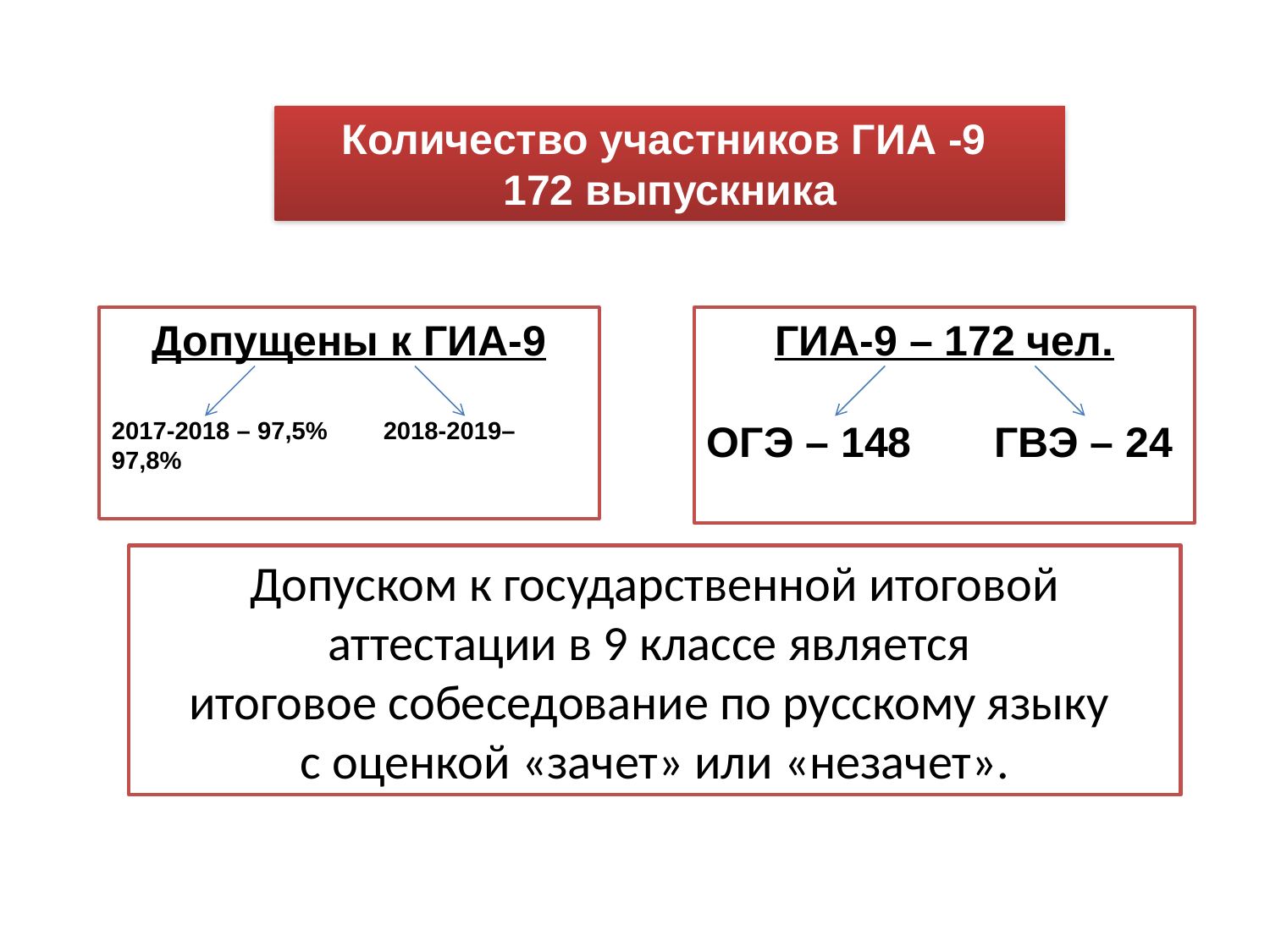

Количество участников ГИА -9
172 выпускника
ГИА-9 – 172 чел.

ОГЭ – 148       ГВЭ – 24

Допущены к ГИА-9

2017-2018 – 97,5%        2018-2019– 97,8%

Допуском к государственной итоговой аттестации в 9 классе является
итоговое собеседование по русскому языку
с оценкой «зачет» или «незачет».